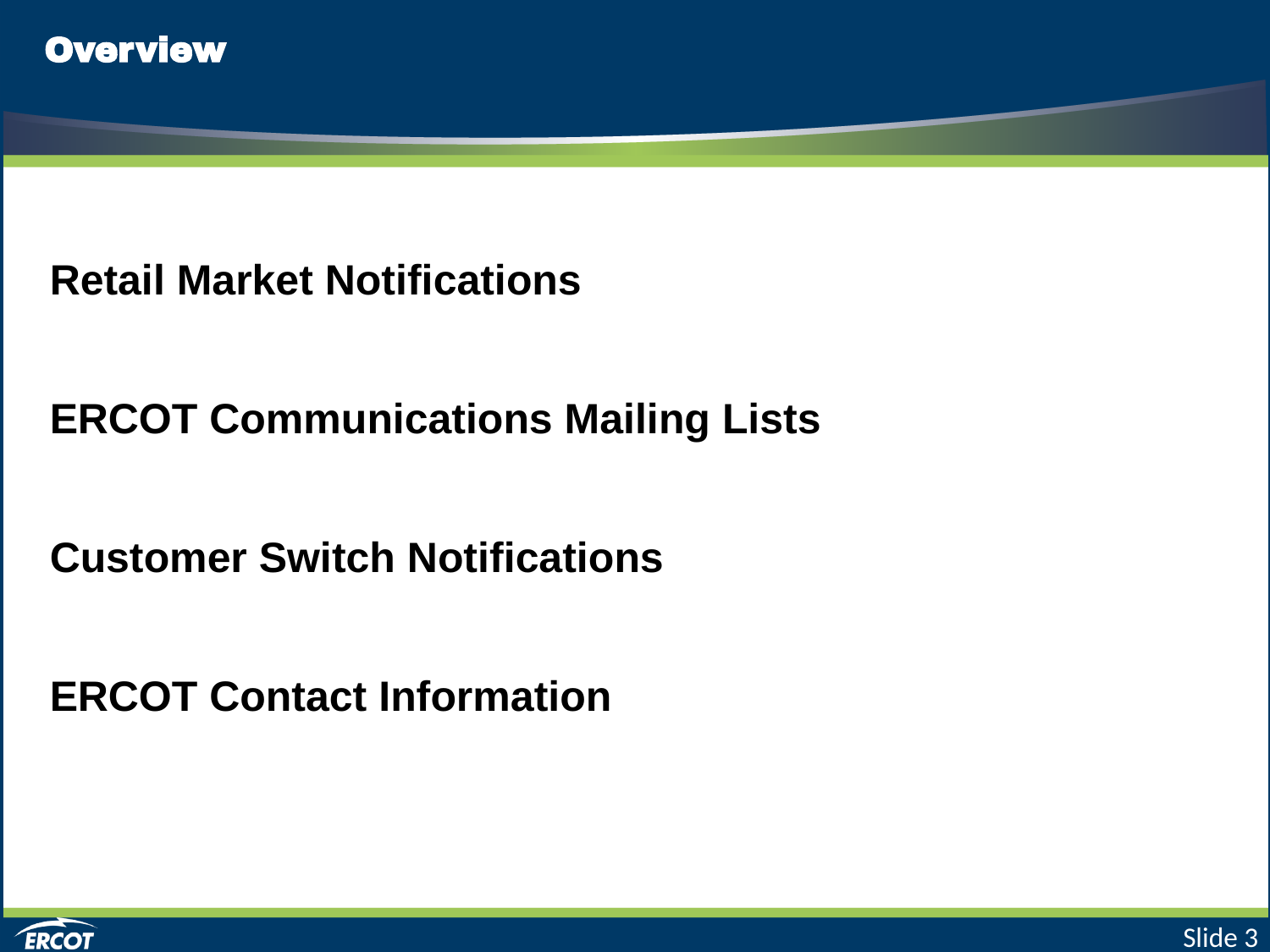

# Overview

Retail Market Notifications

ERCOT Communications Mailing Lists

Customer Switch Notifications

ERCOT Contact Information